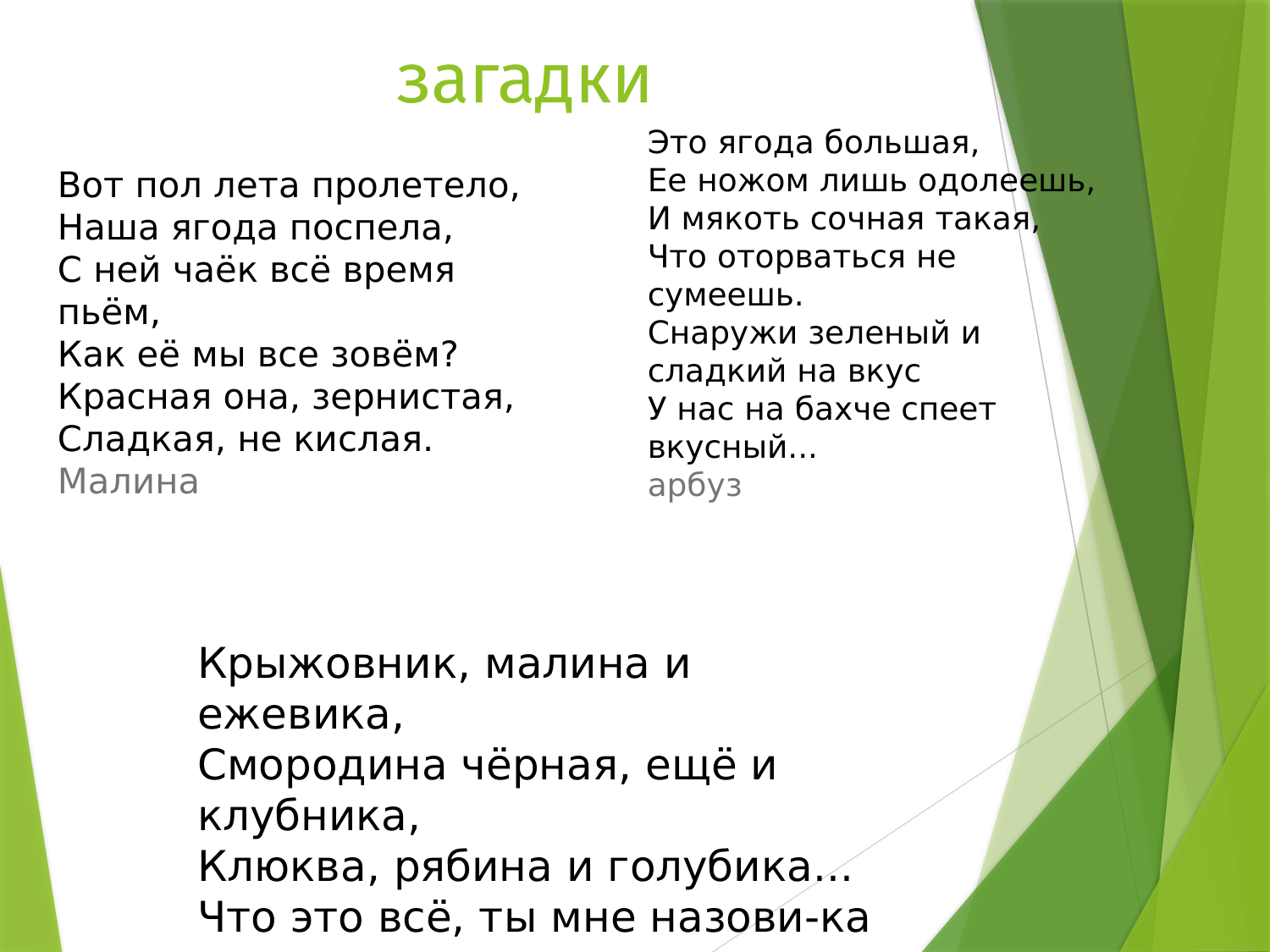

# загадки
Это ягода большая,
Ее ножом лишь одолеешь,
И мякоть сочная такая,
Что оторваться не сумеешь.
Снаружи зеленый и сладкий на вкус
У нас на бахче спеет вкусный...
арбуз
Вот пол лета пролетело,
Наша ягода поспела,
С ней чаёк всё время пьём,
Как её мы все зовём?
Красная она, зернистая,
Сладкая, не кислая.
Малина

Крыжовник, малина и ежевика,
Смородина чёрная, ещё и клубника,
Клюква, рябина и голубика...
Что это всё, ты мне назови-ка